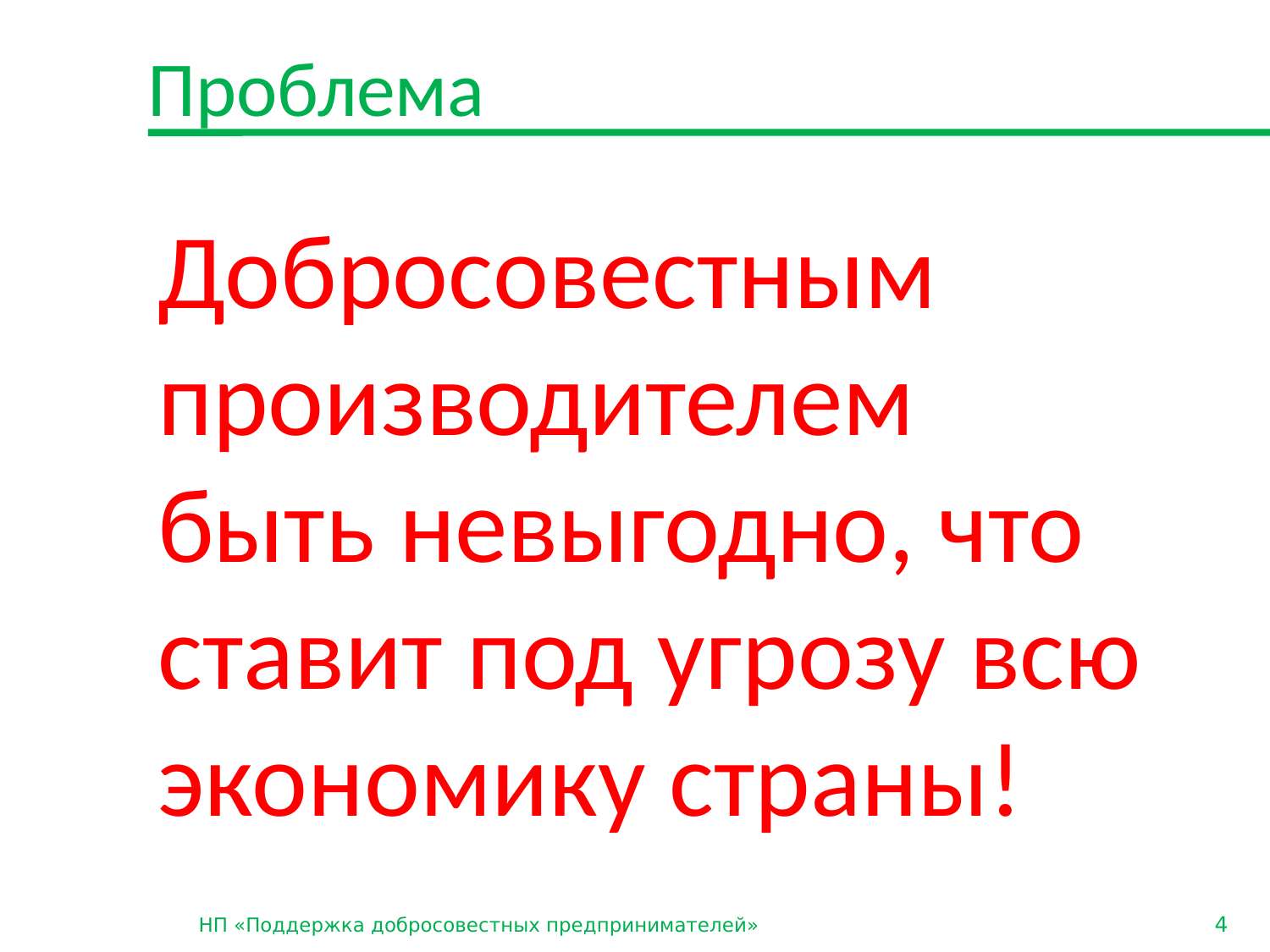

Проблема
Добросовестным
производителем
быть невыгодно, что ставит под угрозу всю экономику страны!